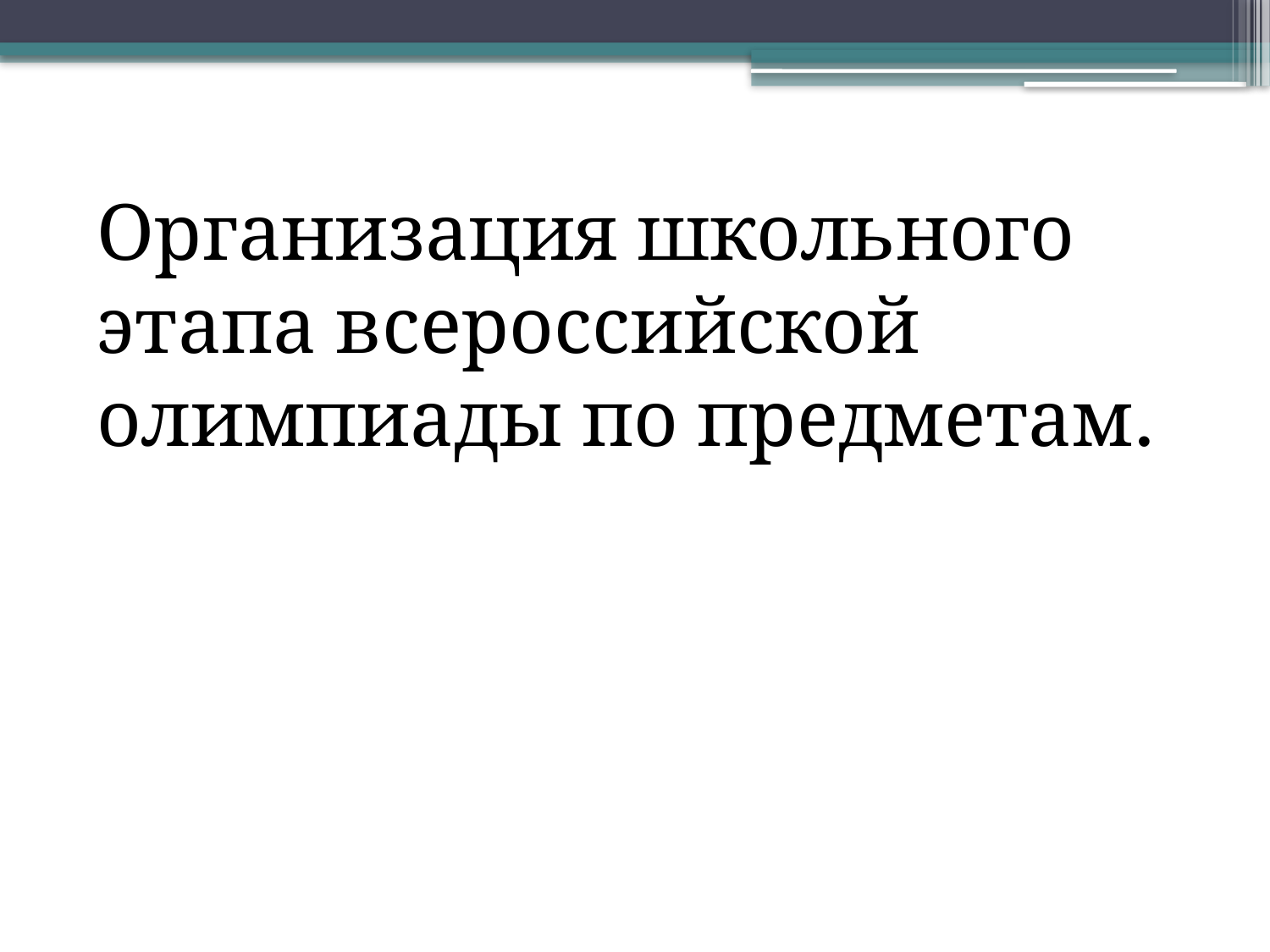

Организация школьного этапа всероссийской олимпиады по предметам.